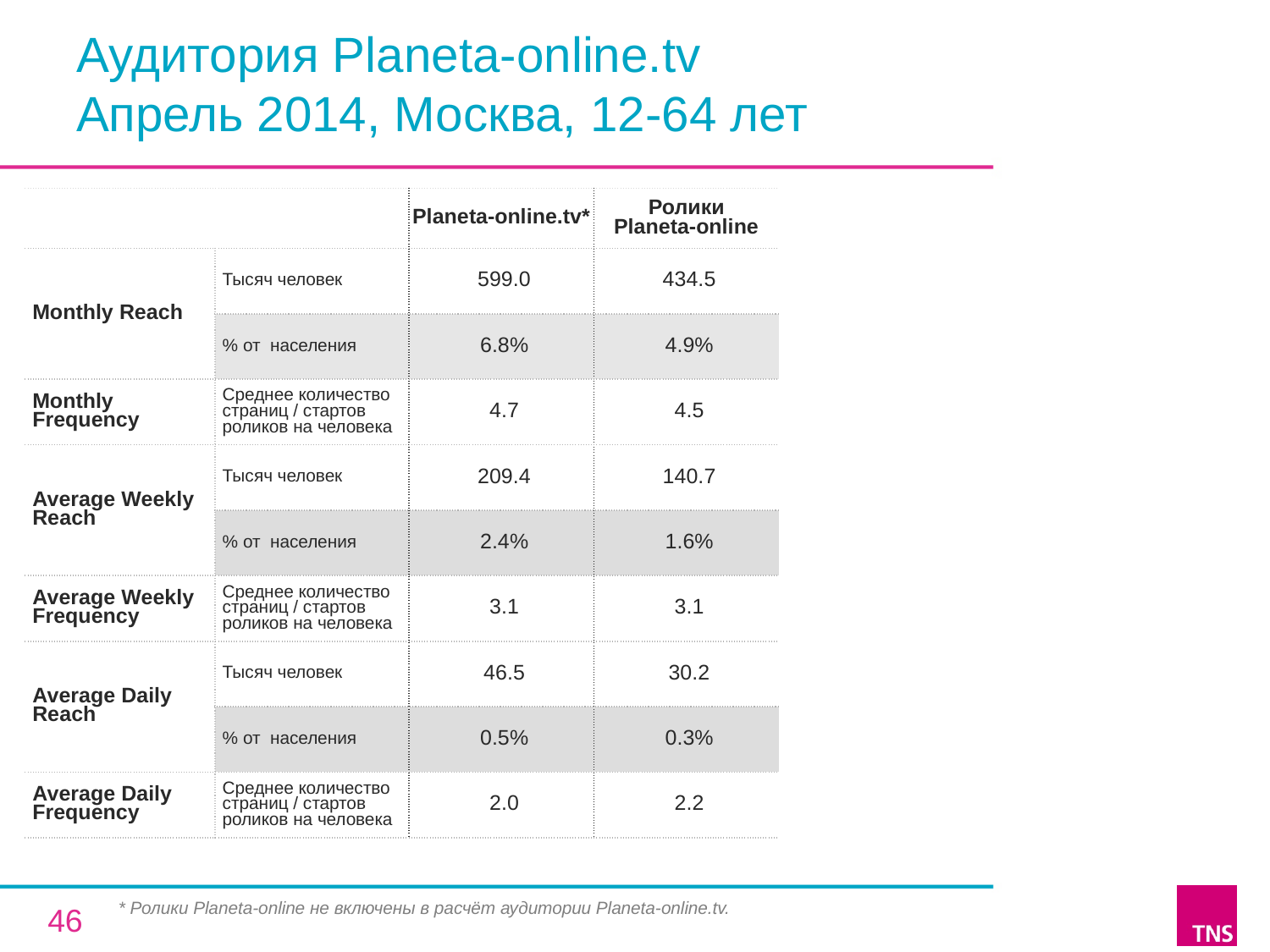

# Аудитория Planeta-online.tv Апрель 2014, Москва, 12-64 лет
|  |  | Planeta-online.tv\* | Ролики Planeta-online |
| --- | --- | --- | --- |
| Monthly Reach | Тысяч человек | 599.0 | 434.5 |
|  | % от населения | 6.8% | 4.9% |
| Monthly Frequency | Среднее количество страниц / стартов роликов на человека | 4.7 | 4.5 |
| Average Weekly Reach | Тысяч человек | 209.4 | 140.7 |
|  | % от населения | 2.4% | 1.6% |
| Average Weekly Frequency | Среднее количество страниц / стартов роликов на человека | 3.1 | 3.1 |
| Average Daily Reach | Тысяч человек | 46.5 | 30.2 |
|  | % от населения | 0.5% | 0.3% |
| Average Daily Frequency | Среднее количество страниц / стартов роликов на человека | 2.0 | 2.2 |
* Ролики Planeta-online не включены в расчёт аудитории Planeta-online.tv.
46